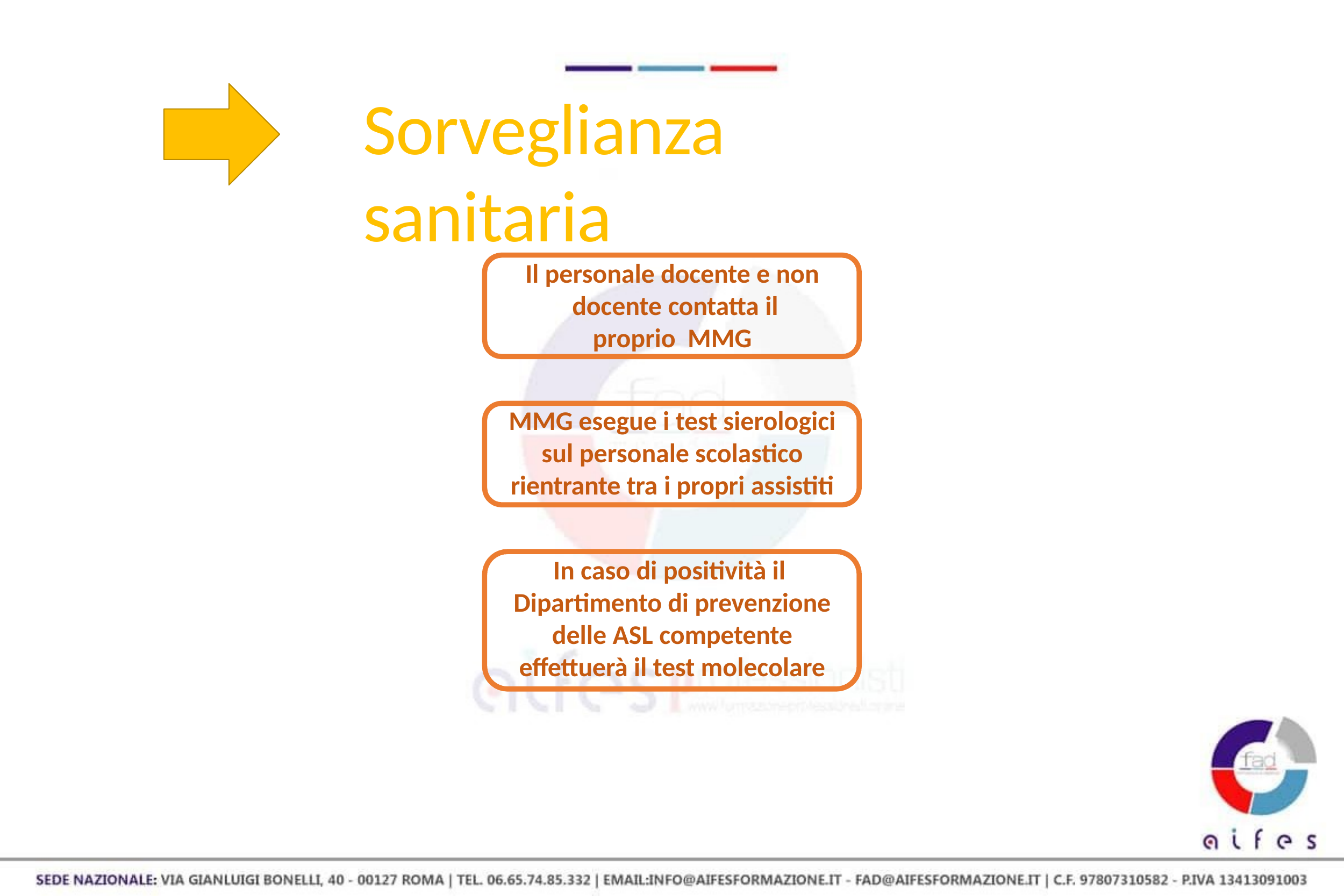

# Sorveglianza sanitaria

Il personale docente e non  docente contatta il proprio  MMG

MMG esegue i test sierologici  sul personale scolastico  rientrante tra i propri assistiti

In caso di positività il  Dipartimento di prevenzione  delle ASL competente  effettuerà il test molecolare